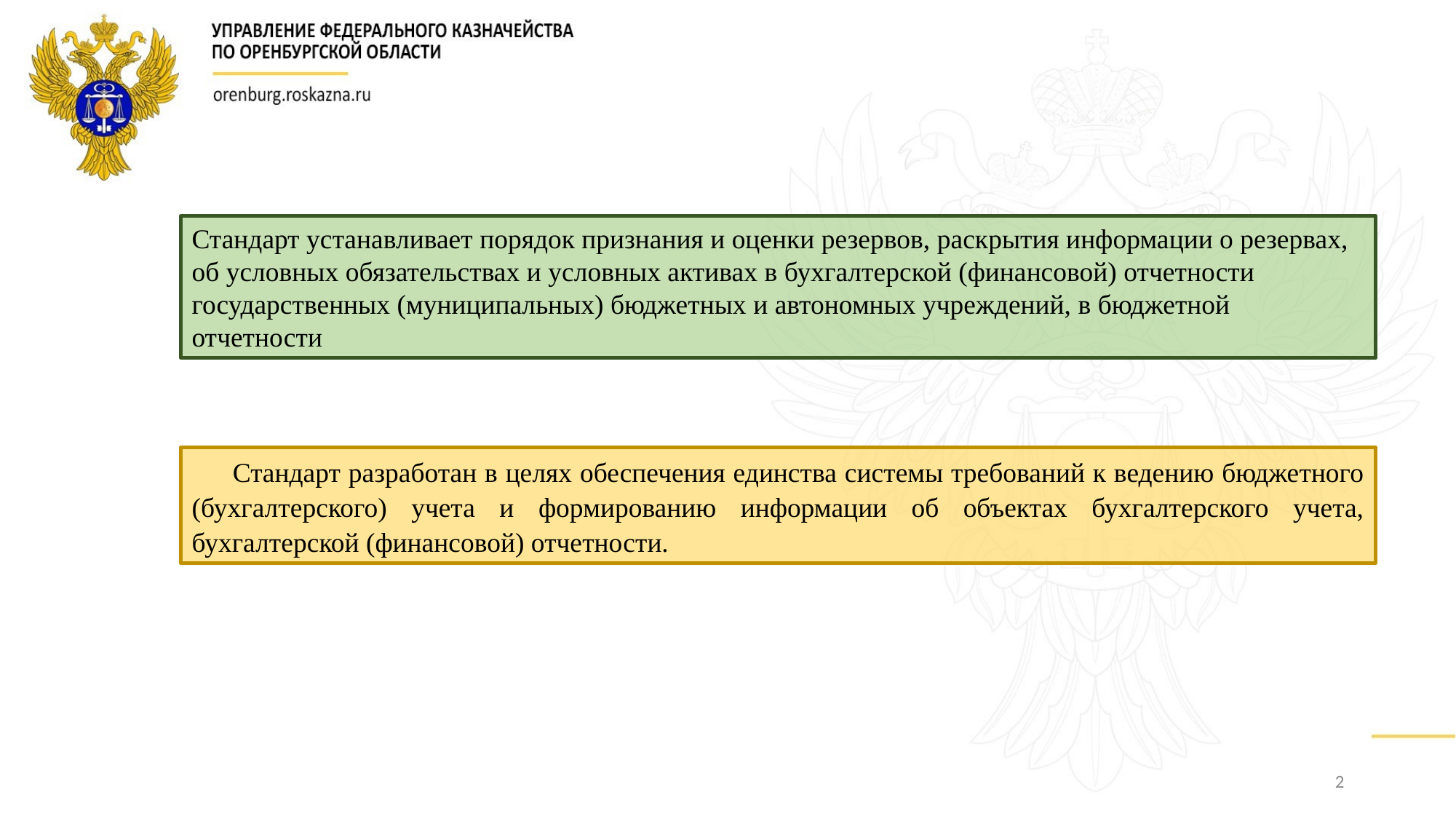

Стандарт устанавливает порядок признания и оценки резервов, раскрытия информации о резервах, об условных обязательствах и условных активах в бухгалтерской (финансовой) отчетности государственных (муниципальных) бюджетных и автономных учреждений, в бюджетной отчетности
Стандарт разработан в целях обеспечения единства системы требований к ведению бюджетного (бухгалтерского) учета и формированию информации об объектах бухгалтерского учета, бухгалтерской (финансовой) отчетности.
2